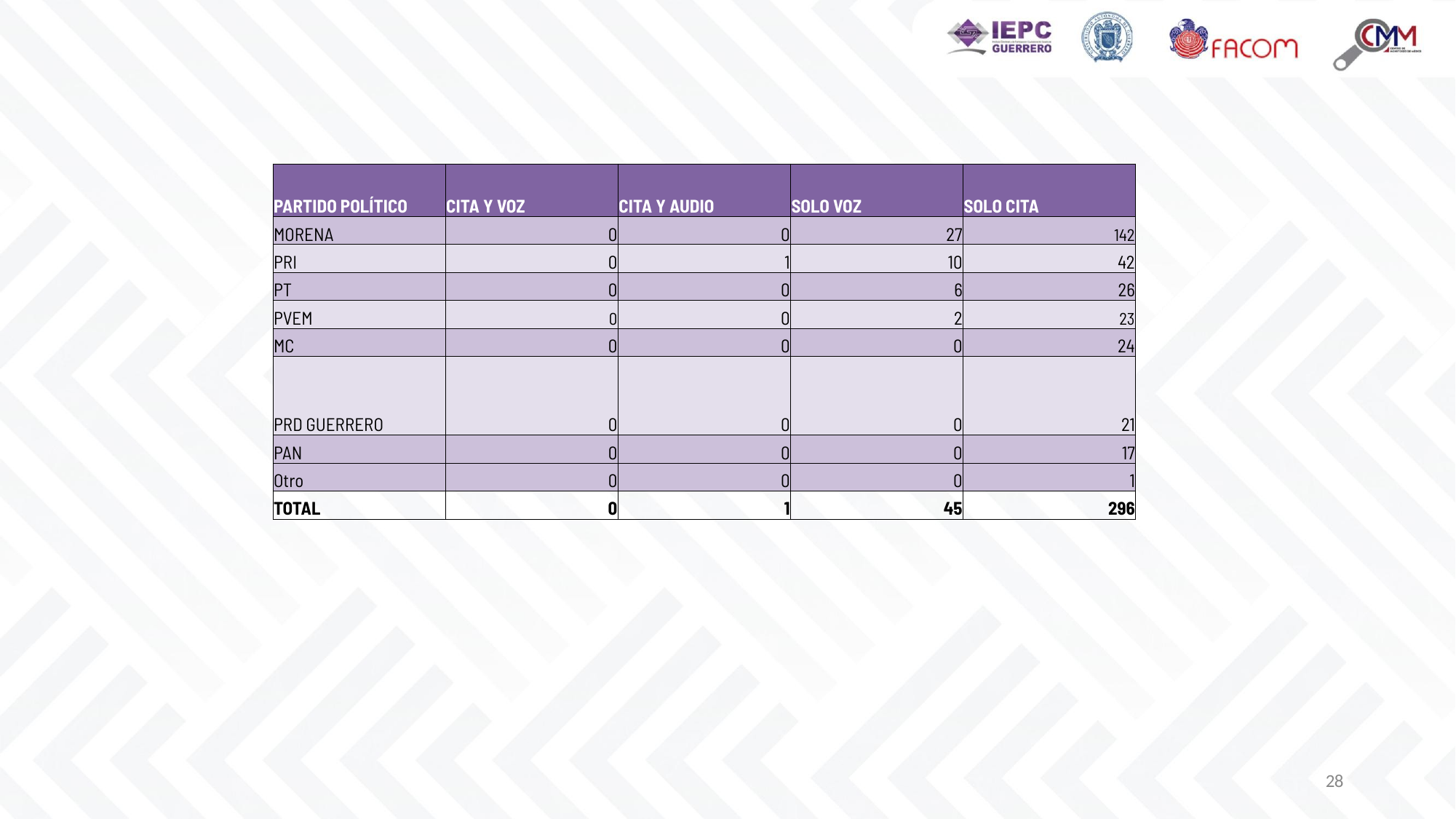

| PARTIDO POLÍTICO | CITA Y VOZ | CITA Y AUDIO | SOLO VOZ | SOLO CITA |
| --- | --- | --- | --- | --- |
| MORENA | 0 | 0 | 27 | 142 |
| PRI | 0 | 1 | 10 | 42 |
| PT | 0 | 0 | 6 | 26 |
| PVEM | 0 | 0 | 2 | 23 |
| MC | 0 | 0 | 0 | 24 |
| PRD GUERRERO | 0 | 0 | 0 | 21 |
| PAN | 0 | 0 | 0 | 17 |
| Otro | 0 | 0 | 0 | 1 |
| TOTAL | 0 | 1 | 45 | 296 |
|  |  |  |  |  |
28